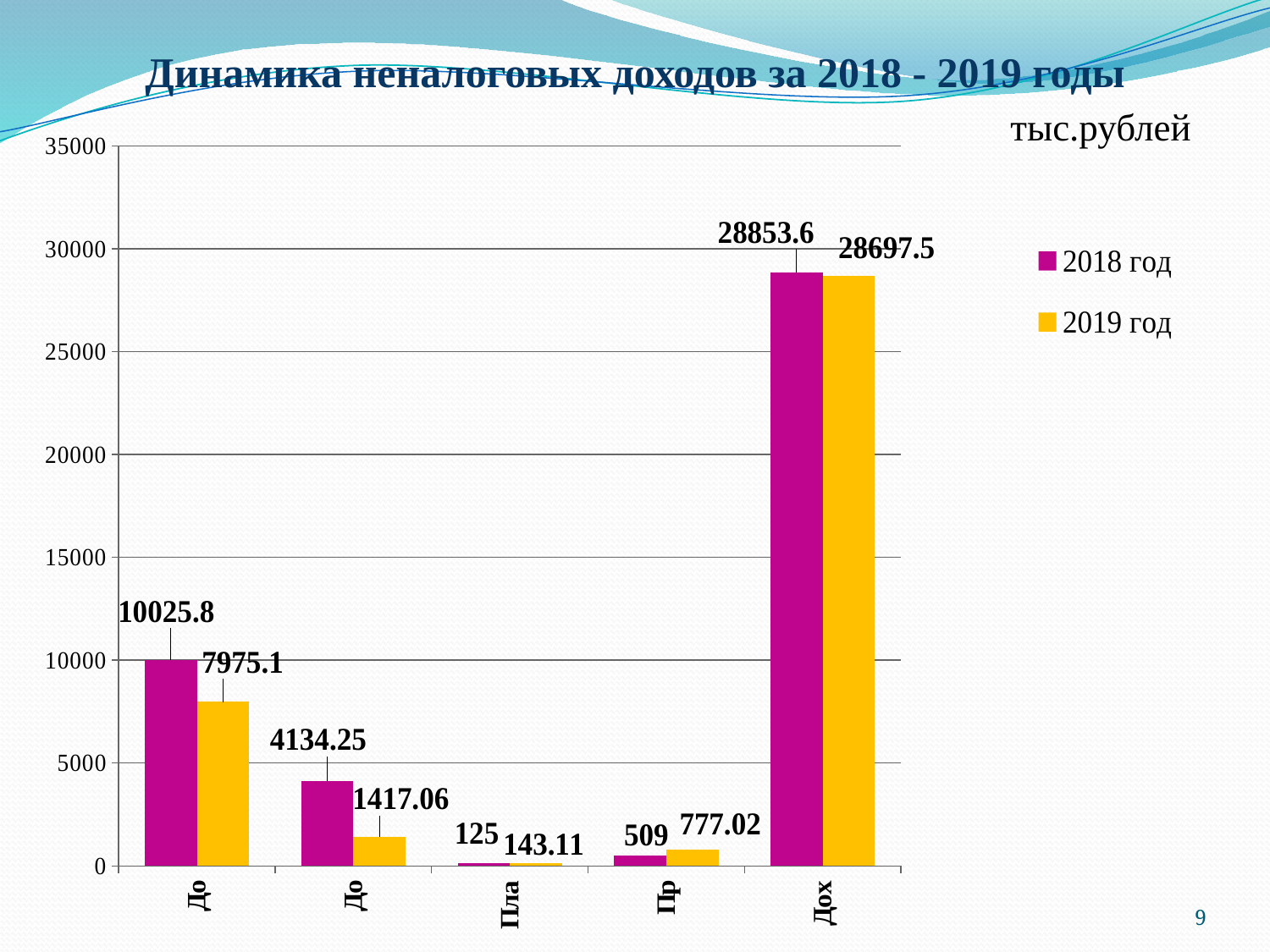

# Динамика неналоговых доходов за 2018 - 2019 годы
тыс.рублей

### Chart

| Category | 2018 год | 2019 год |
|---|---|---|
| Доходы от использования имущества | 10025.8 | 7975.1 |
| Доходы от продажи имущества и земельных участков | 4134.25 | 1417.06 |
| Плата за негативное воздействие на окружающую среду | 125.0 | 143.11 |
| Прочие неналоговые доходы | 509.0 | 777.02 |
| Доходы от оказания платных услуг (работ) и компенсации затрат государства | 28853.6 | 28697.5 |
9